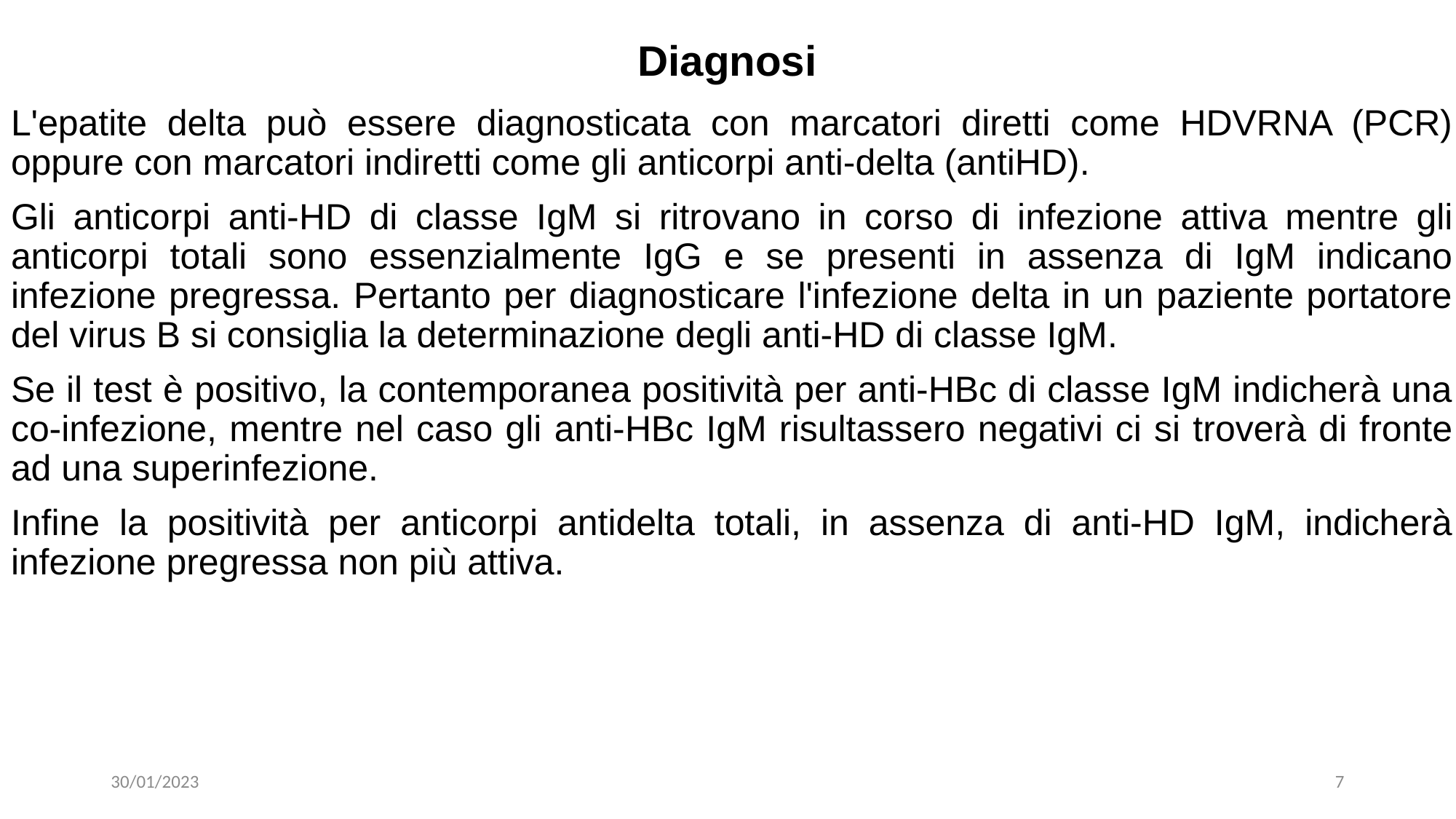

# Diagnosi
L'epatite delta può essere diagnosticata con marcatori diretti come HDVRNA (PCR) oppure con marcatori indiretti come gli anticorpi anti-delta (antiHD).
Gli anticorpi anti-HD di classe IgM si ritrovano in corso di infezione attiva mentre gli anticorpi totali sono essenzialmente IgG e se presenti in assenza di IgM indicano infezione pregressa. Pertanto per diagnosticare l'infezione delta in un paziente portatore del virus B si consiglia la determinazione degli anti-HD di classe IgM.
Se il test è positivo, la contemporanea positività per anti-HBc di classe IgM indicherà una co-infezione, mentre nel caso gli anti-HBc IgM risultassero negativi ci si troverà di fronte ad una superinfezione.
Infine la positività per anticorpi antidelta totali, in assenza di anti-HD IgM, indicherà infezione pregressa non più attiva.
30/01/2023

7